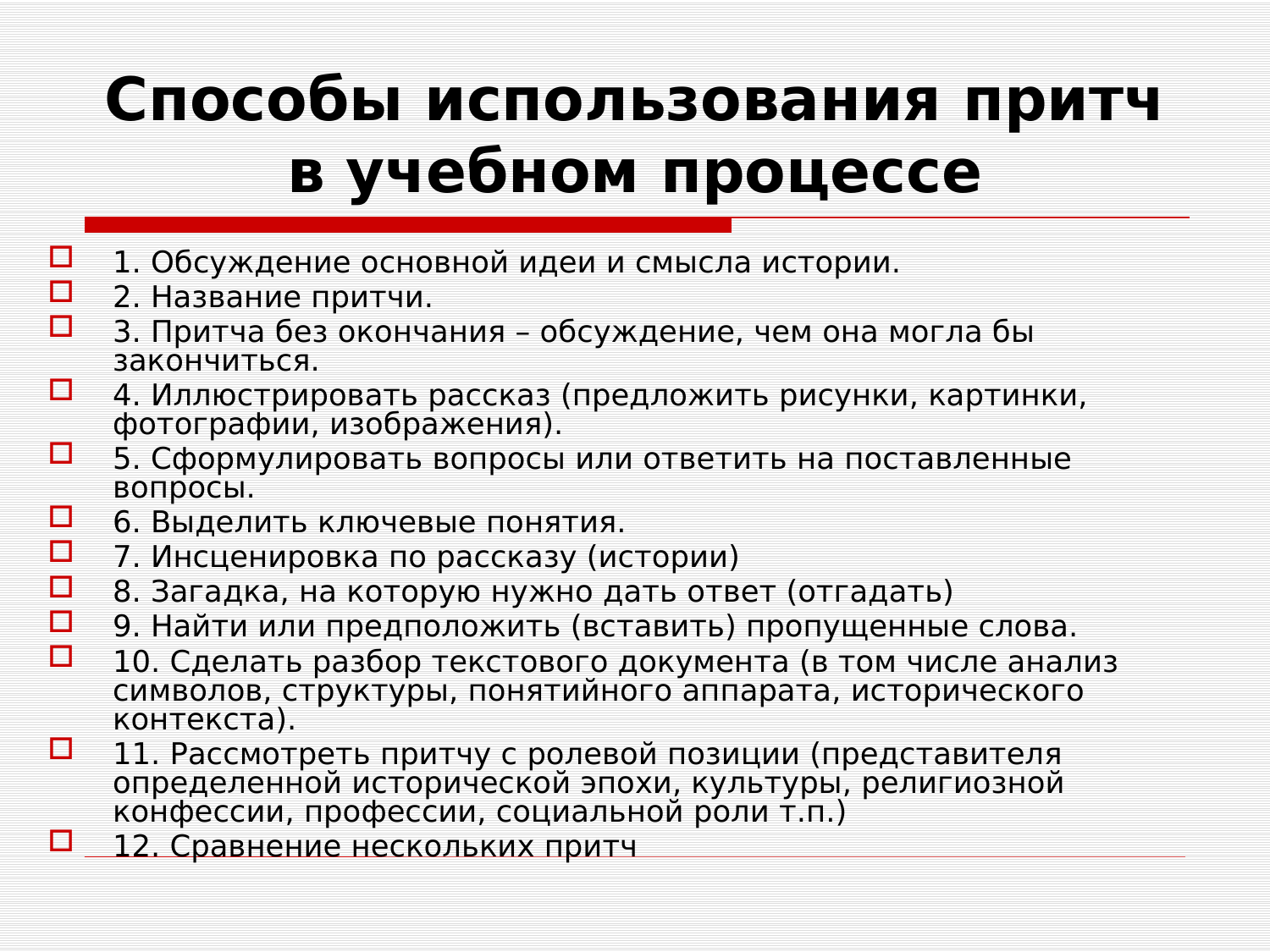

# Способы использования притч в учебном процессе
1. Обсуждение основной идеи и смысла истории.
2. Название притчи.
3. Притча без окончания – обсуждение, чем она могла бы закончиться.
4. Иллюстрировать рассказ (предложить рисунки, картинки, фотографии, изображения).
5. Сформулировать вопросы или ответить на поставленные вопросы.
6. Выделить ключевые понятия.
7. Инсценировка по рассказу (истории)
8. Загадка, на которую нужно дать ответ (отгадать)
9. Найти или предположить (вставить) пропущенные слова.
10. Сделать разбор текстового документа (в том числе анализ символов, структуры, понятийного аппарата, исторического контекста).
11. Рассмотреть притчу с ролевой позиции (представителя определенной исторической эпохи, культуры, религиозной конфессии, профессии, социальной роли т.п.)
12. Сравнение нескольких притч